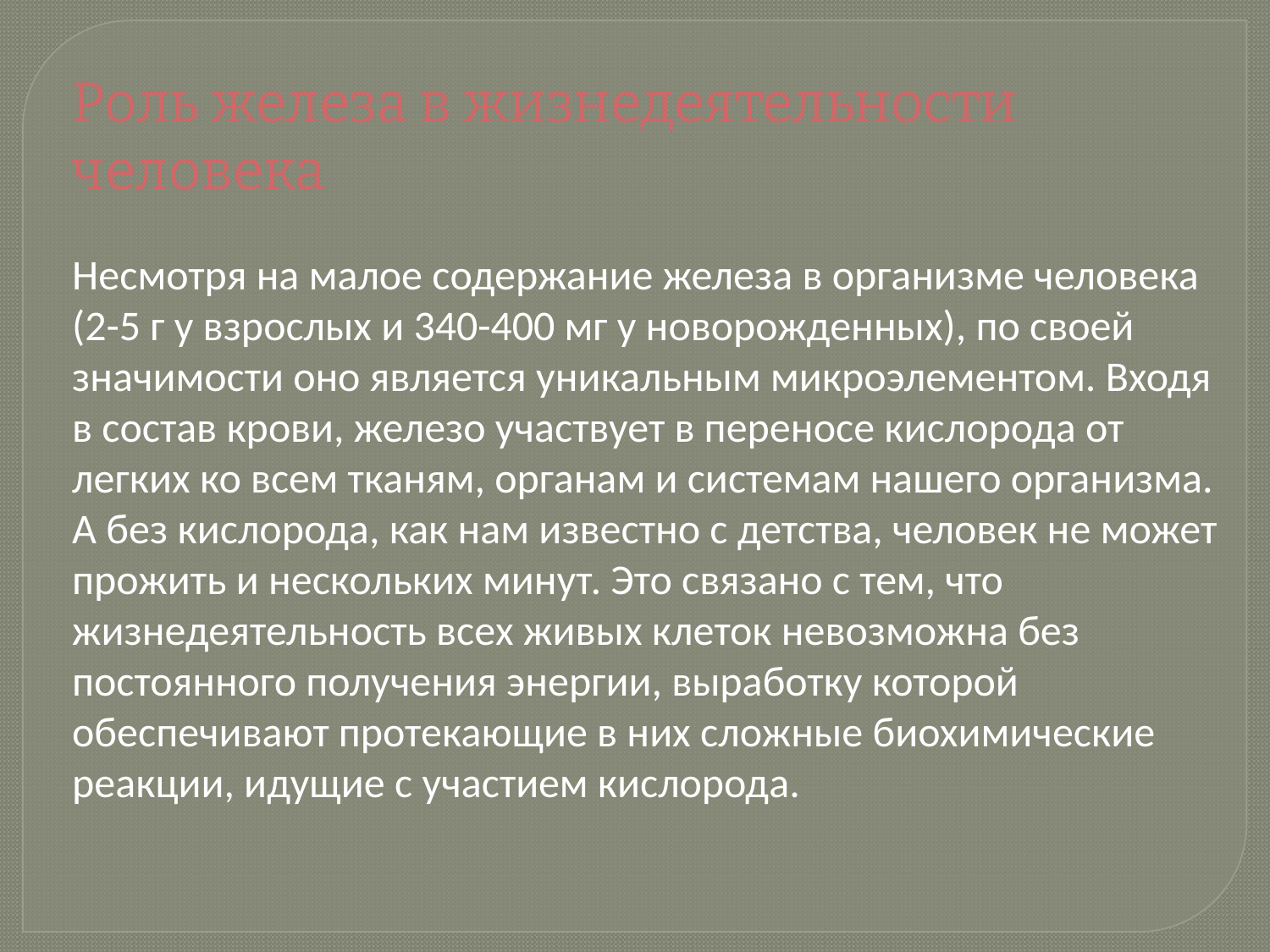

Роль железа в жизнедеятельности человека
Несмотря на малое содержание железа в организме человека (2-5 г у взрослых и 340-400 мг у новорожденных), по своей значимости оно является уникальным микроэлементом. Входя в состав крови, железо участвует в переносе кислорода от легких ко всем тканям, органам и системам нашего организма. А без кислорода, как нам известно с детства, человек не может прожить и нескольких минут. Это связано с тем, что жизнедеятельность всех живых клеток невозможна без постоянного получения энергии, выработку которой обеспечивают протекающие в них сложные биохимические реакции, идущие с участием кислорода.